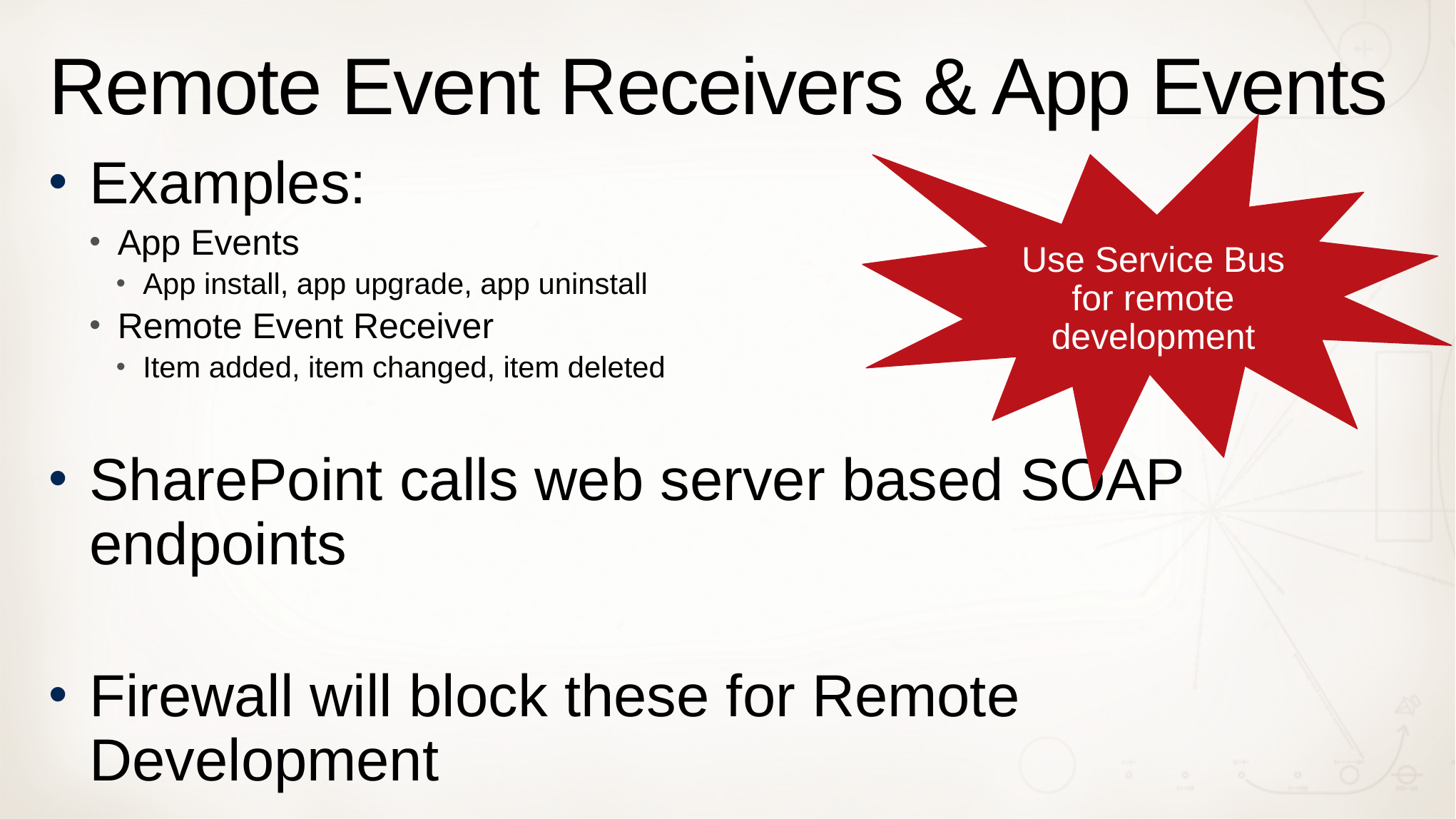

# Remote Event Receivers & App Events
Use Service Bus for remote development
Examples:
App Events
App install, app upgrade, app uninstall
Remote Event Receiver
Item added, item changed, item deleted

SharePoint calls web server based SOAP endpoints

Firewall will block these for Remote Development